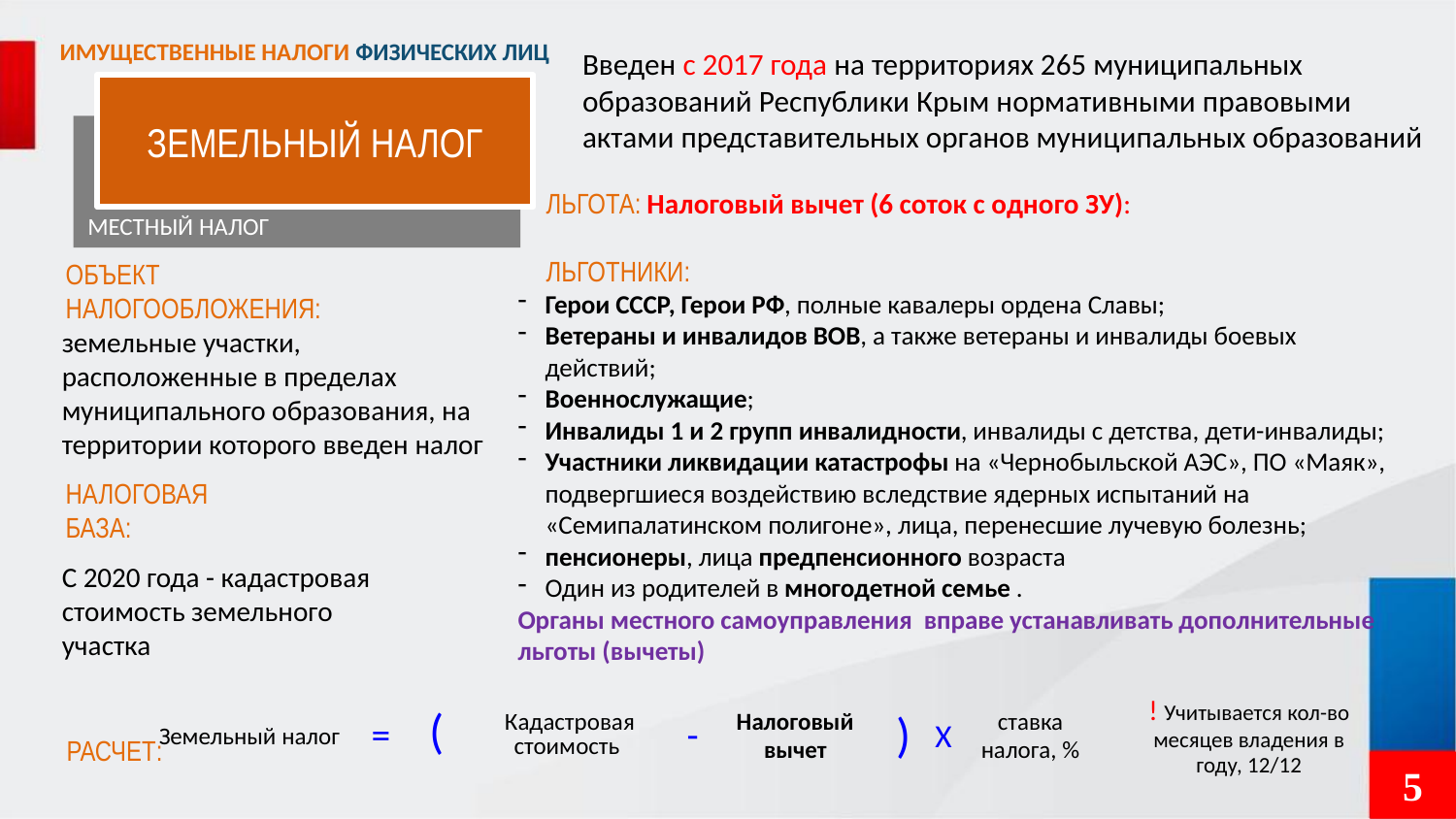

ИМУЩЕСТВЕННЫЕ НАЛОГИ ФИЗИЧЕСКИХ ЛИЦ
Введен с 2017 года на территориях 265 муниципальных образований Республики Крым нормативными правовыми актами представительных органов муниципальных образований
ЗЕМЕЛЬНЫЙ НАЛОГ

МЕСТНЫЙ НАЛОГ

ЛЬГОТА: Налоговый вычет (6 соток с одного ЗУ):

ЛЬГОТНИКИ:
Герои СССР, Герои РФ, полные кавалеры ордена Славы;
Ветераны и инвалидов ВОВ, а также ветераны и инвалиды боевых действий;
Военнослужащие;
Инвалиды 1 и 2 групп инвалидности, инвалиды с детства, дети-инвалиды;
Участники ликвидации катастрофы на «Чернобыльской АЭС», ПО «Маяк», подвергшиеся воздействию вследствие ядерных испытаний на «Семипалатинском полигоне», лица, перенесшие лучевую болезнь;
пенсионеры, лица предпенсионного возраста
Один из родителей в многодетной семье .
Органы местного самоуправления  вправе устанавливать дополнительные льготы (вычеты)
ОБЪЕКТ
НАЛОГООБЛОЖЕНИЯ:
земельные участки, расположенные в пределах муниципального образования, на территории которого введен налог
НАЛОГОВАЯ
БАЗА:
С 2020 года - кадастровая стоимость земельного участка

| Земельный налог | = | ( | Кадастровая стоимость | - | Налоговый вычет | ) | X | ставка налога, % |  | ! Учитывается кол-во месяцев владения в году, 12/12 |
| --- | --- | --- | --- | --- | --- | --- | --- | --- | --- | --- |
РАСЧЕТ:
5